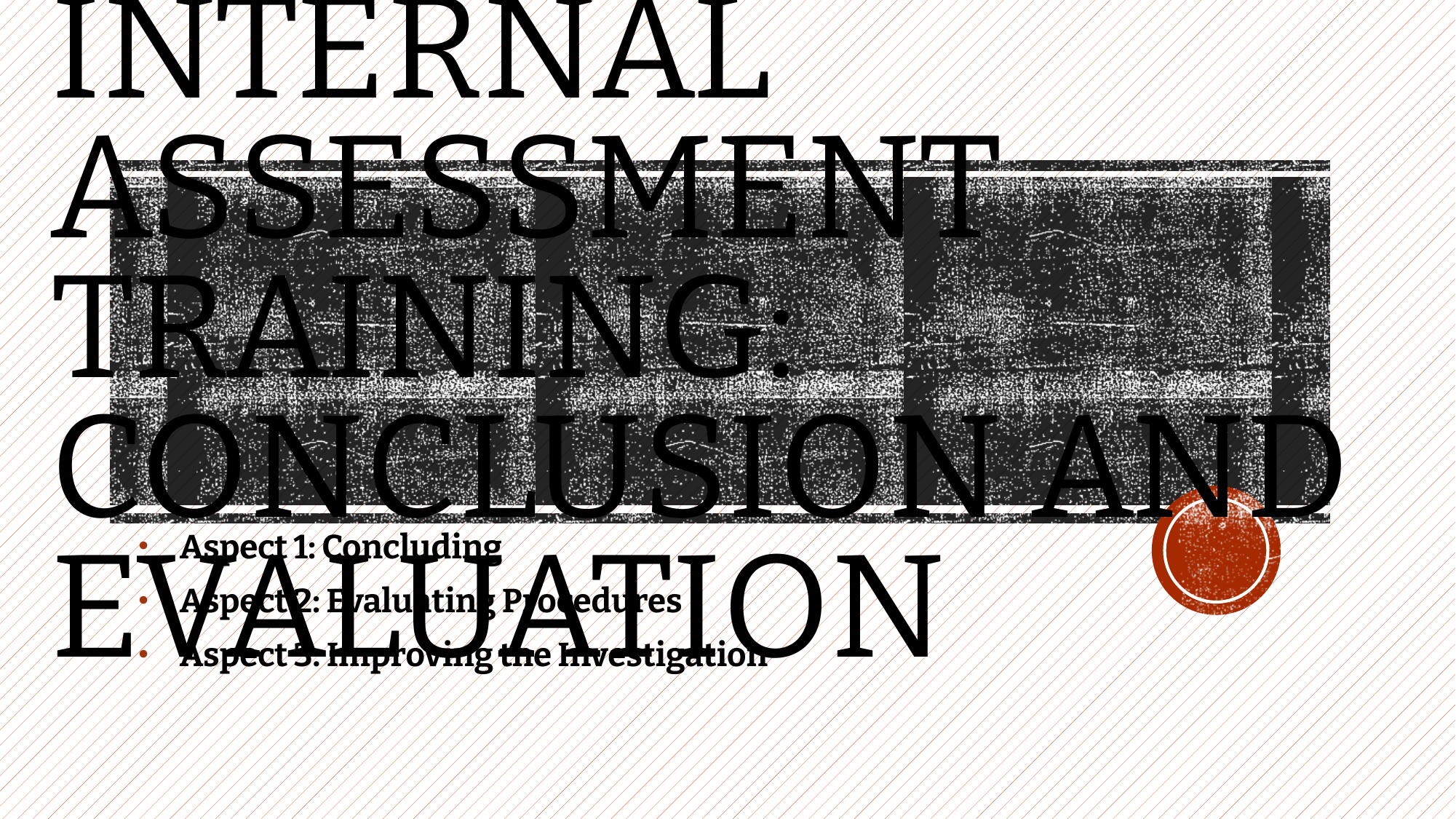

# INTERNAL ASSESSMENT TRAINING: conclusion and evaluation
Aspect 1: Concluding
Aspect 2: Evaluating Procedures
Aspect 3: Improving the Investigation